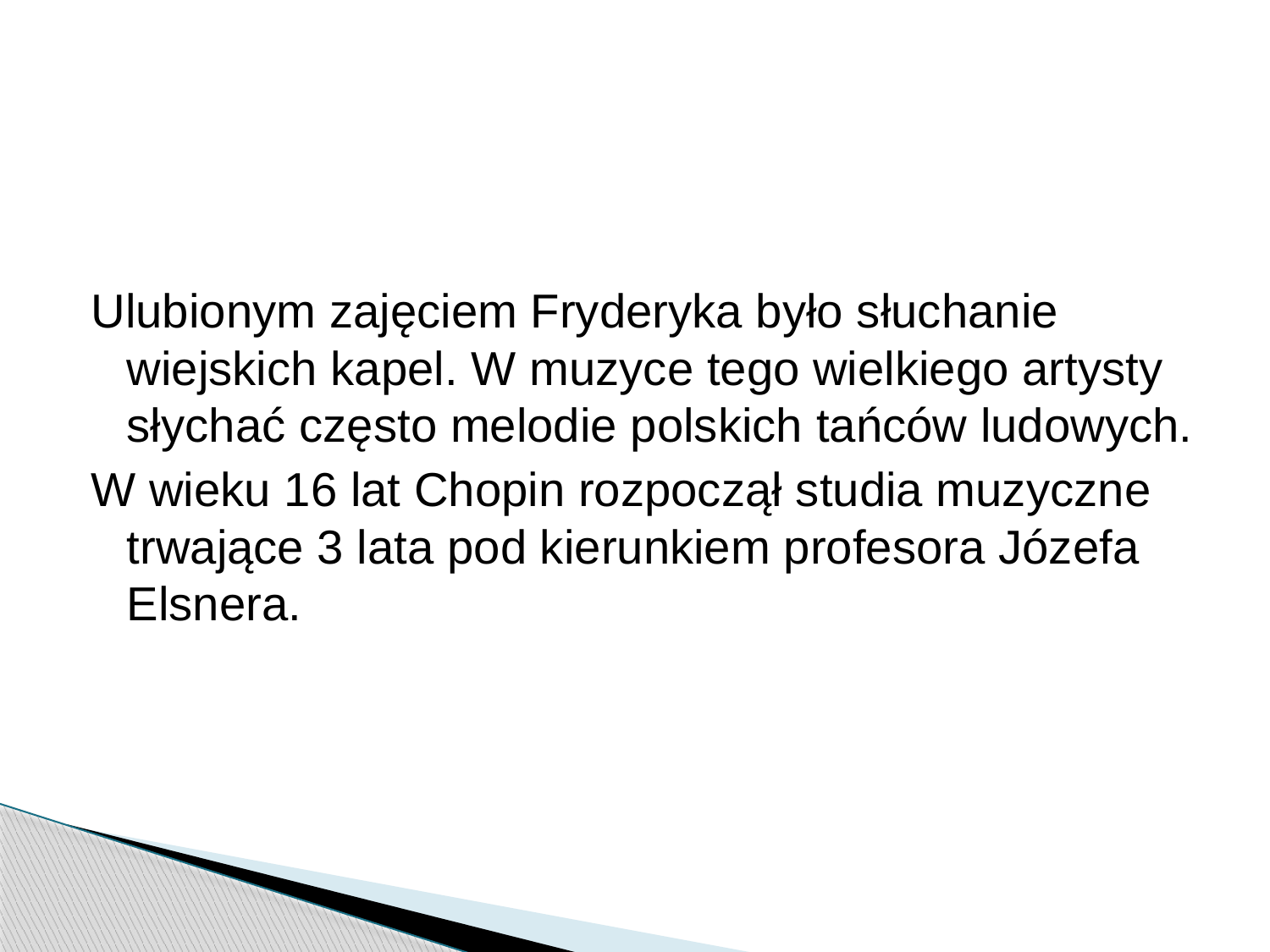

#

Ulubionym zajęciem Fryderyka było słuchanie wiejskich kapel. W muzyce tego wielkiego artysty słychać często melodie polskich tańców ludowych.
W wieku 16 lat Chopin rozpoczął studia muzyczne trwające 3 lata pod kierunkiem profesora Józefa Elsnera.